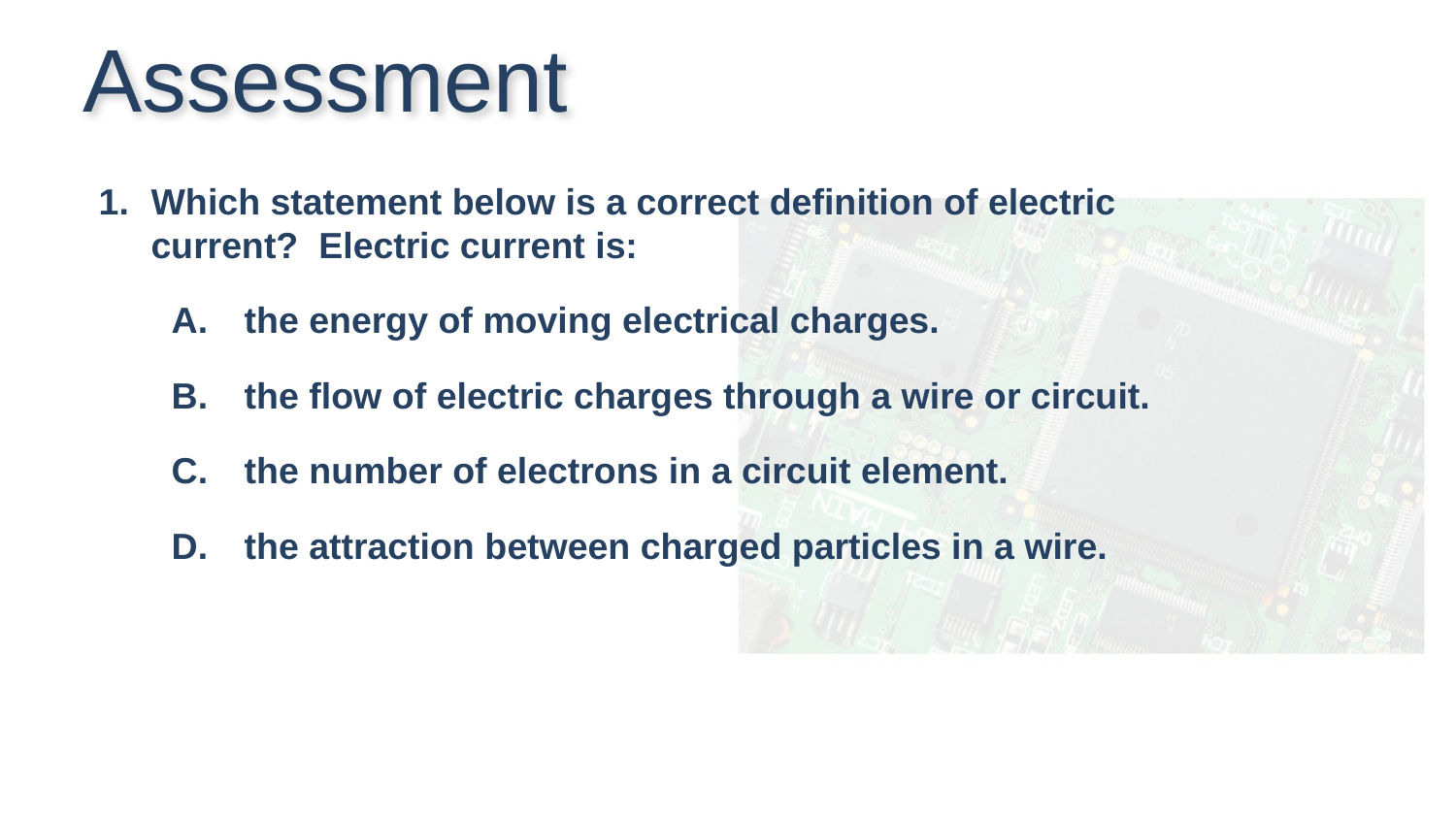

Assessment
Which statement below is a correct definition of electric current?  Electric current is:
the energy of moving electrical charges.
the flow of electric charges through a wire or circuit.
the number of electrons in a circuit element.
the attraction between charged particles in a wire.